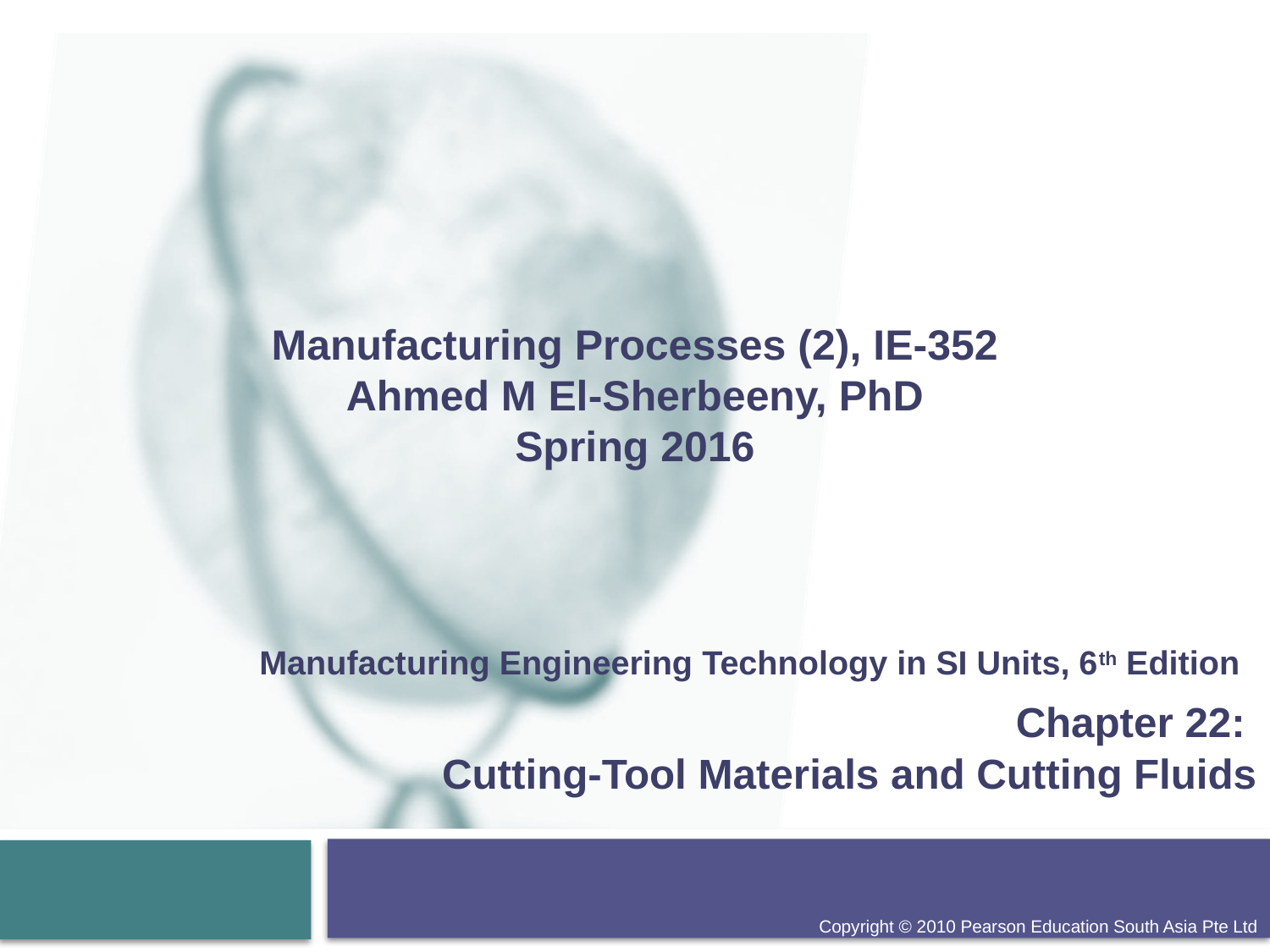

Manufacturing Processes (2), IE-352
Ahmed M El-Sherbeeny, PhD
Spring 2016
# Manufacturing Engineering Technology in SI Units, 6th Edition Chapter 22: Cutting-Tool Materials and Cutting Fluids
   Copyright © 2010 Pearson Education South Asia Pte Ltd